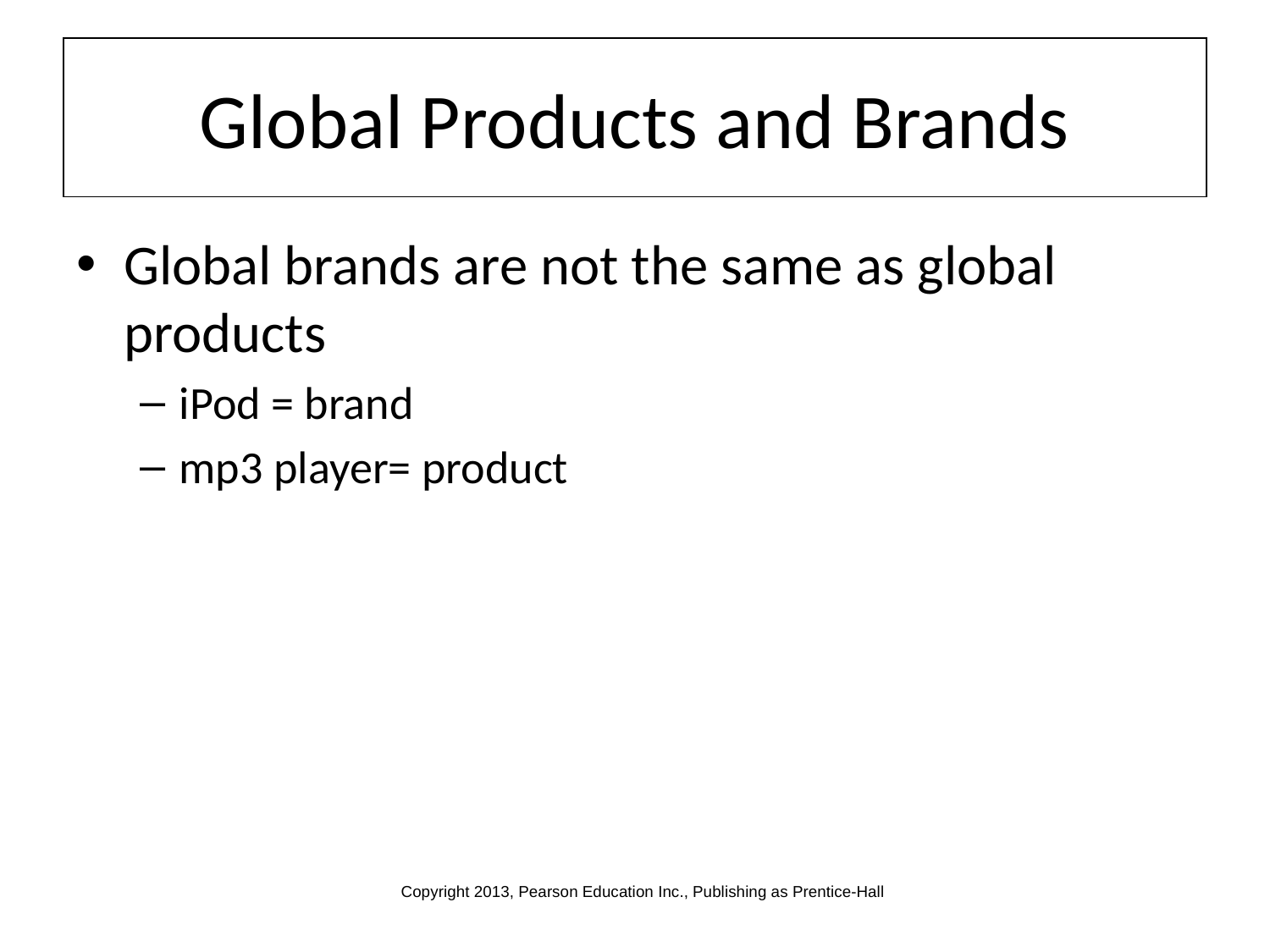

# Global Products and Brands
Global brands are not the same as global products
iPod = brand
mp3 player= product

Copyright 2013, Pearson Education Inc., Publishing as Prentice-Hall